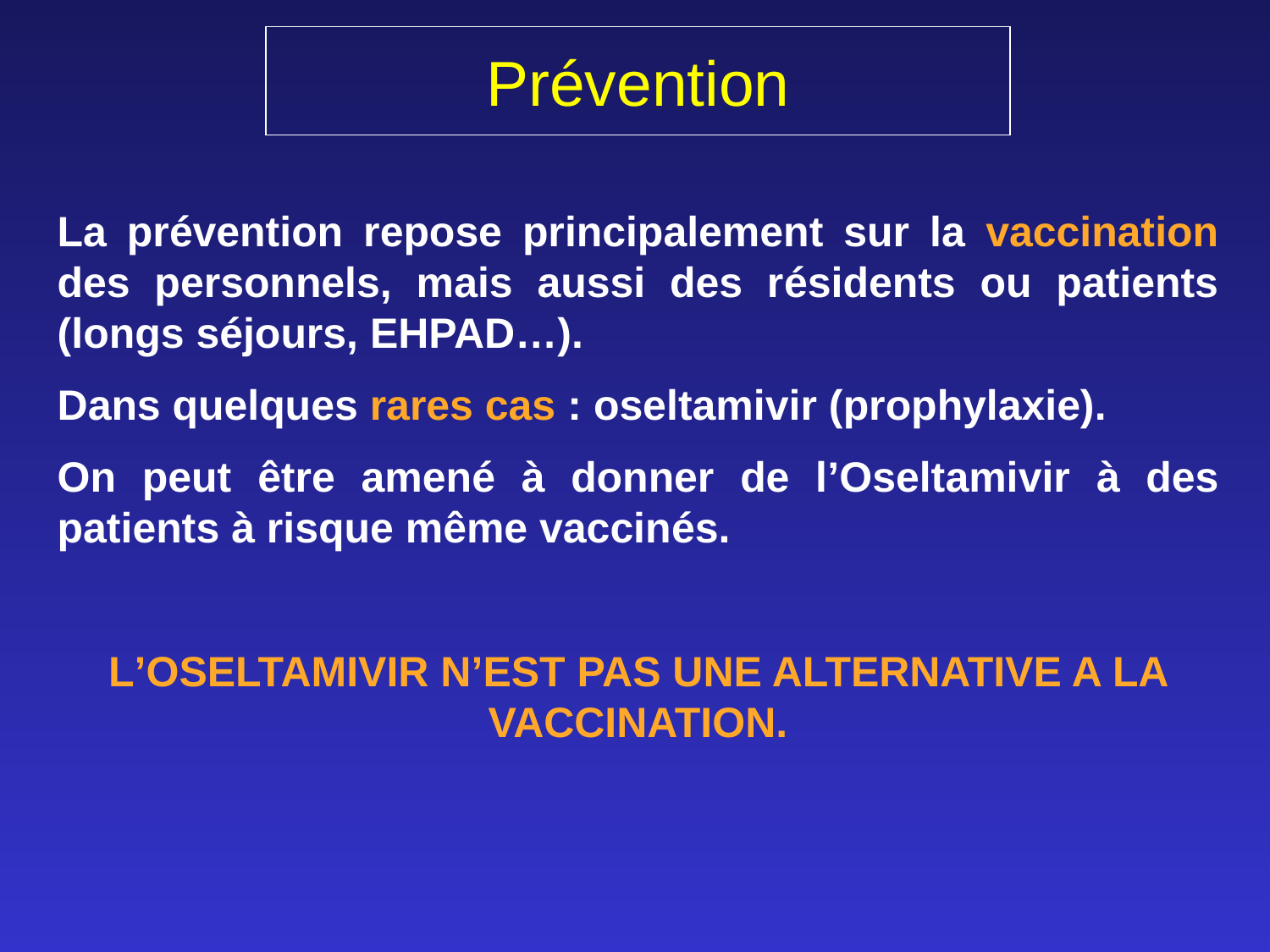

# Prévention
La prévention repose principalement sur la vaccination des personnels, mais aussi des résidents ou patients (longs séjours, EHPAD…).
Dans quelques rares cas : oseltamivir (prophylaxie).
On peut être amené à donner de l’Oseltamivir à des patients à risque même vaccinés.

L’OSELTAMIVIR N’EST PAS UNE ALTERNATIVE A LA VACCINATION.